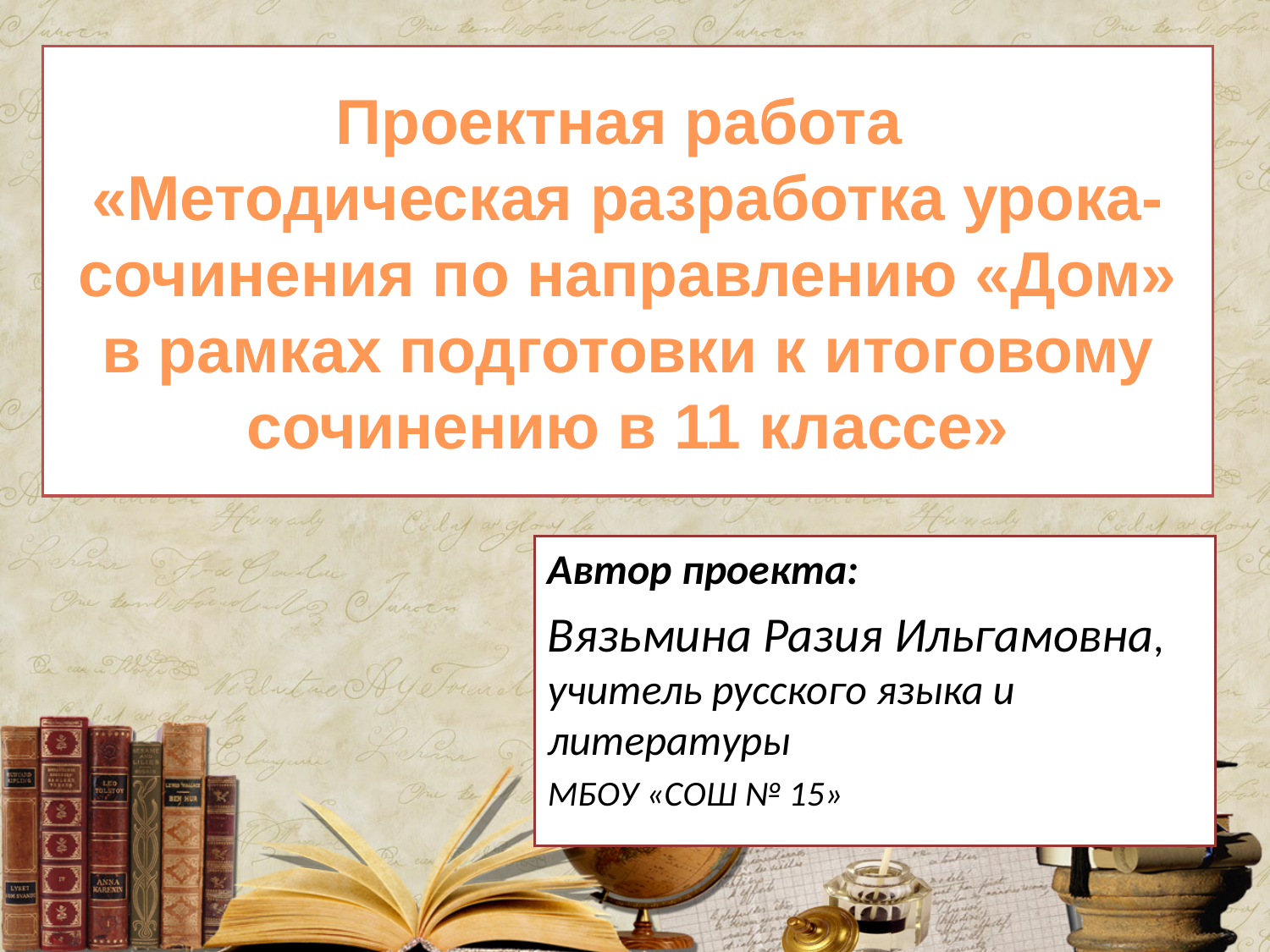

# Проектная работа «Методическая разработка урока-сочинения по направлению «Дом» в рамках подготовки к итоговому сочинению в 11 классе»
Автор проекта:
Вязьмина Разия Ильгамовна, учитель русского языка и литературы
МБОУ «СОШ № 15»